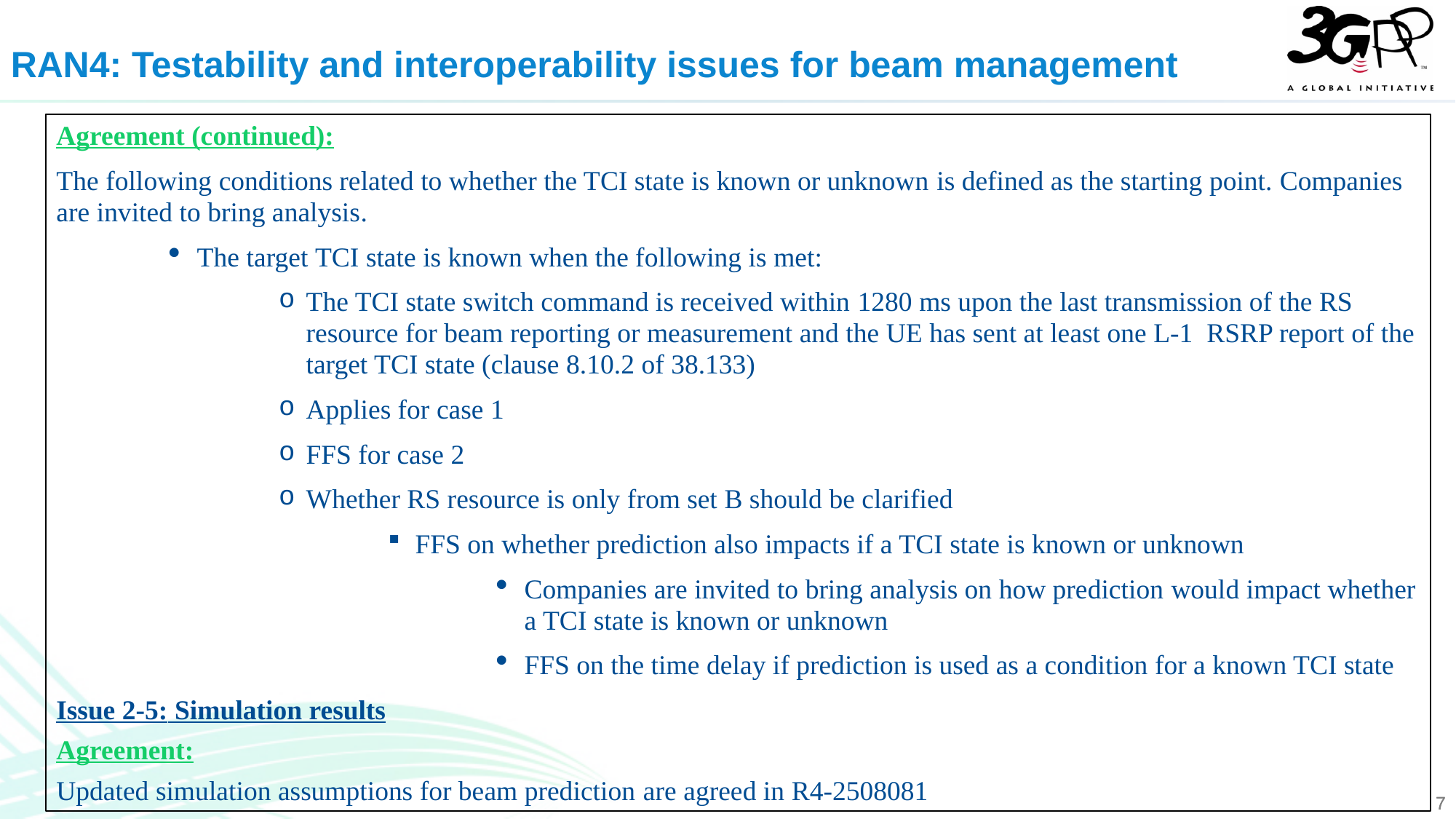

RAN4: Testability and interoperability issues for beam management
Agreement (continued):
The following conditions related to whether the TCI state is known or unknown is defined as the starting point. Companies are invited to bring analysis.
The target TCI state is known when the following is met:
The TCI state switch command is received within 1280 ms upon the last transmission of the RS resource for beam reporting or measurement and the UE has sent at least one L-1  RSRP report of the target TCI state (clause 8.10.2 of 38.133)
Applies for case 1
FFS for case 2
Whether RS resource is only from set B should be clarified
FFS on whether prediction also impacts if a TCI state is known or unknown
Companies are invited to bring analysis on how prediction would impact whether a TCI state is known or unknown
FFS on the time delay if prediction is used as a condition for a known TCI state
Issue 2-5: Simulation results
Agreement:
Updated simulation assumptions for beam prediction are agreed in R4-2508081